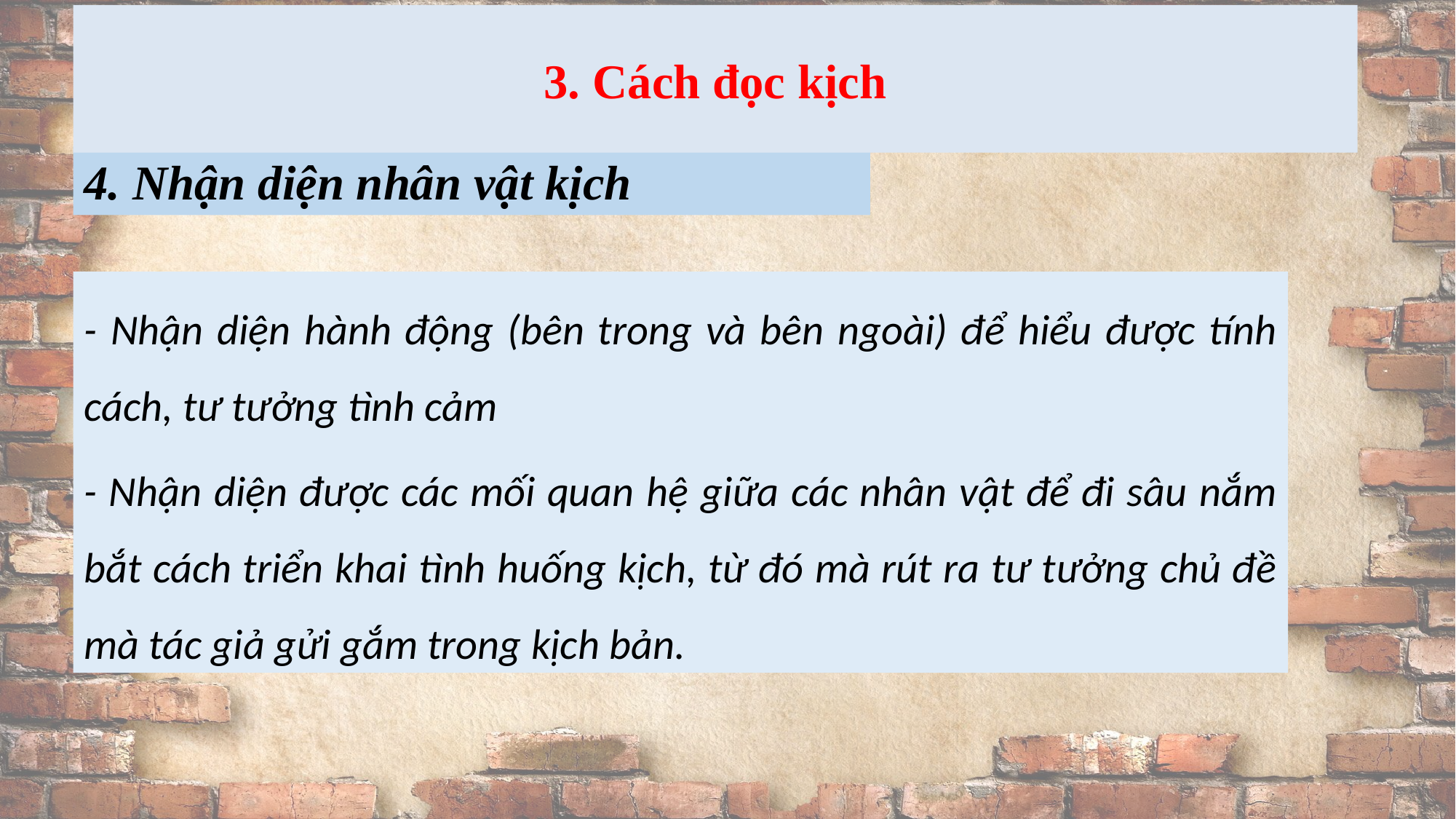

# 3. Cách đọc kịch
4. Nhận diện nhân vật kịch

- Nhận diện hành động (bên trong và bên ngoài) để hiểu được tính cách, tư tưởng tình cảm
- Nhận diện được các mối quan hệ giữa các nhân vật để đi sâu nắm bắt cách triển khai tình huống kịch, từ đó mà rút ra tư tưởng chủ đề mà tác giả gửi gắm trong kịch bản.